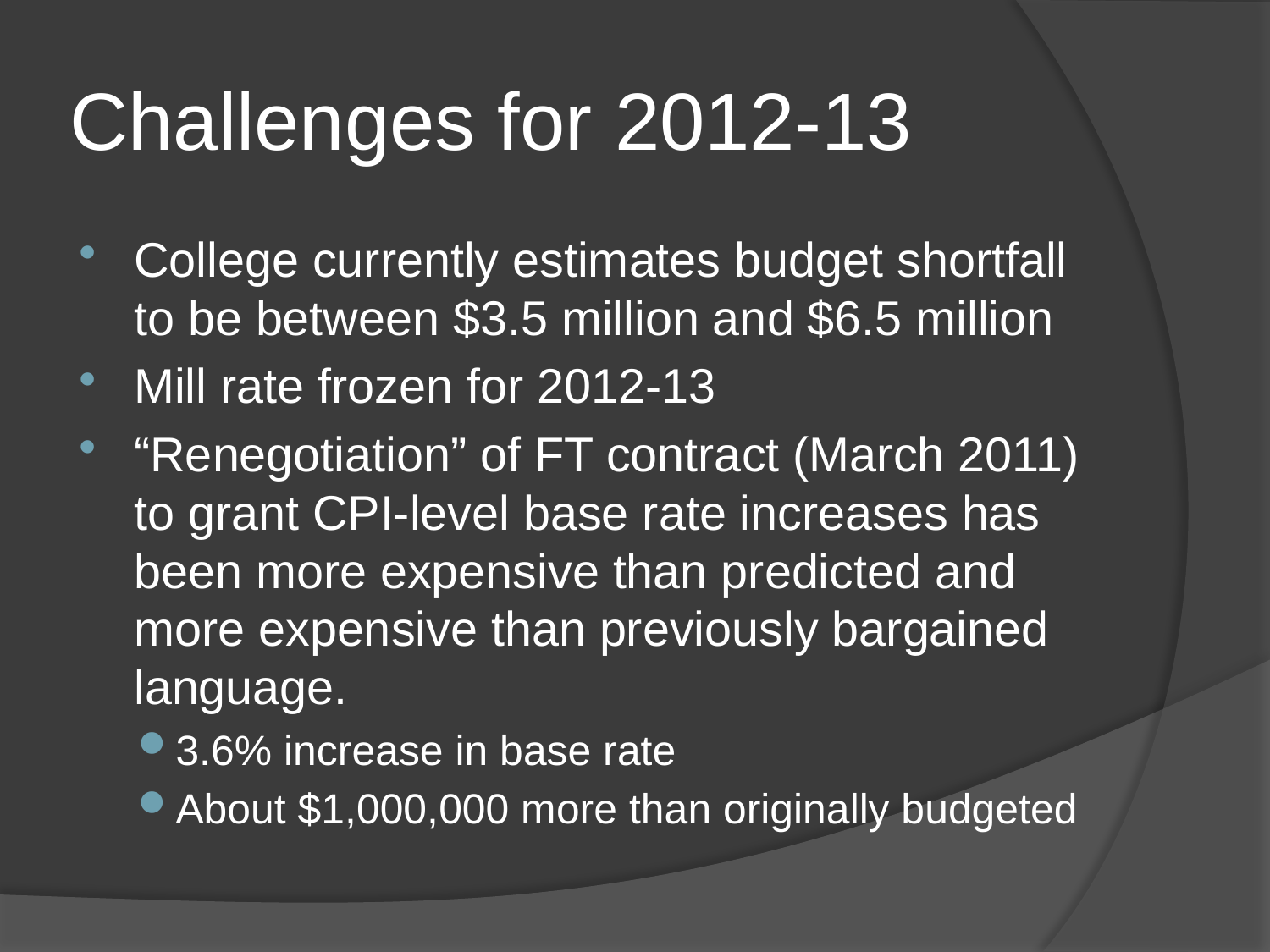

# Challenges for 2012-13
College currently estimates budget shortfall to be between $3.5 million and $6.5 million
Mill rate frozen for 2012-13
“Renegotiation” of FT contract (March 2011) to grant CPI-level base rate increases has been more expensive than predicted and more expensive than previously bargained language.
3.6% increase in base rate
About $1,000,000 more than originally budgeted